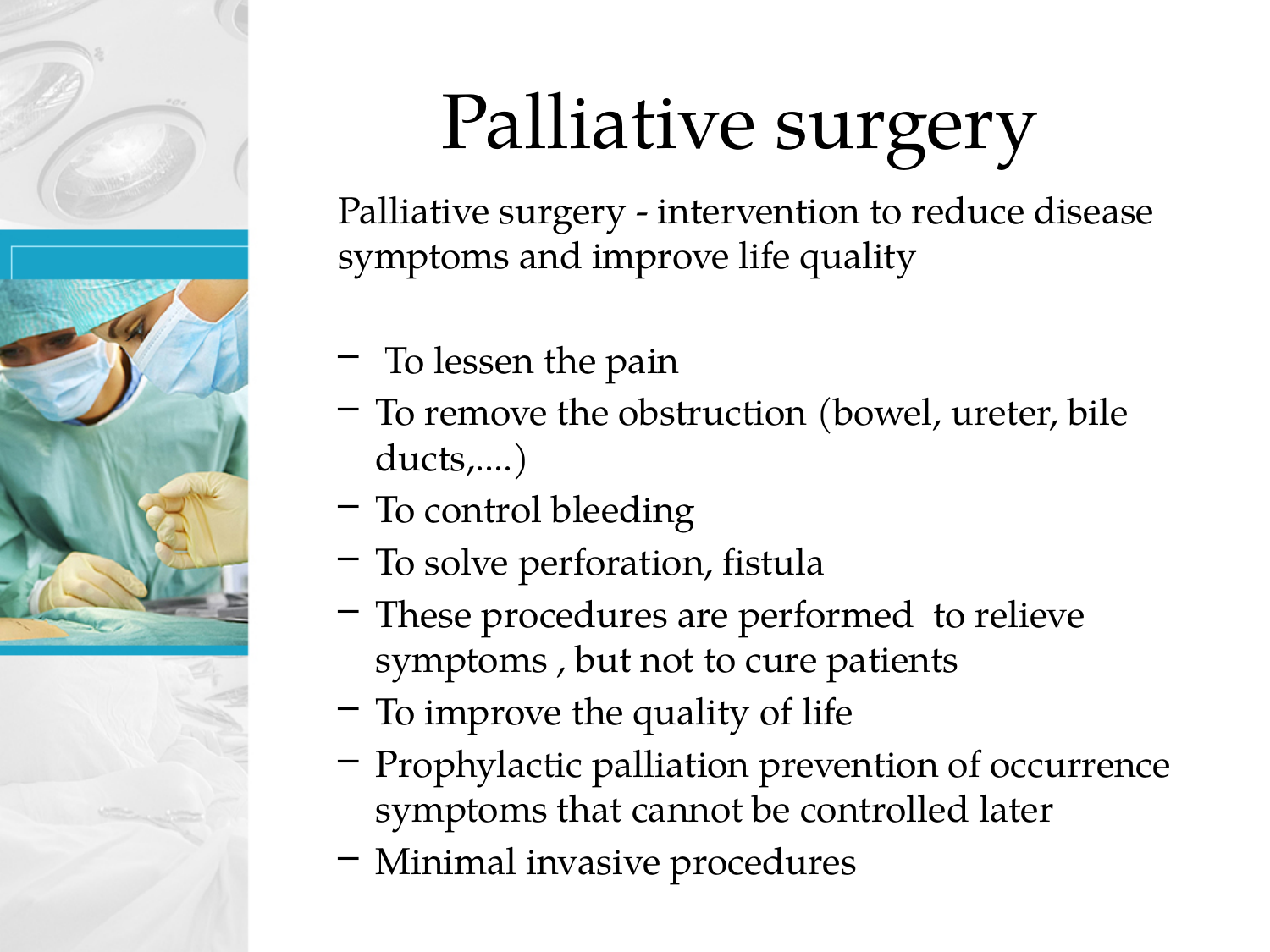

# Palliative surgery
Palliative surgery - intervention to reduce disease symptoms and improve life quality

 To lessen the pain
To remove the obstruction (bowel, ureter, bile ducts,....)
To control bleeding
To solve perforation, fistula
These procedures are performed  to relieve symptoms , but not to cure patients
To improve the quality of life
Prophylactic palliation prevention of occurrence symptoms that cannot be controlled later
Minimal invasive procedures